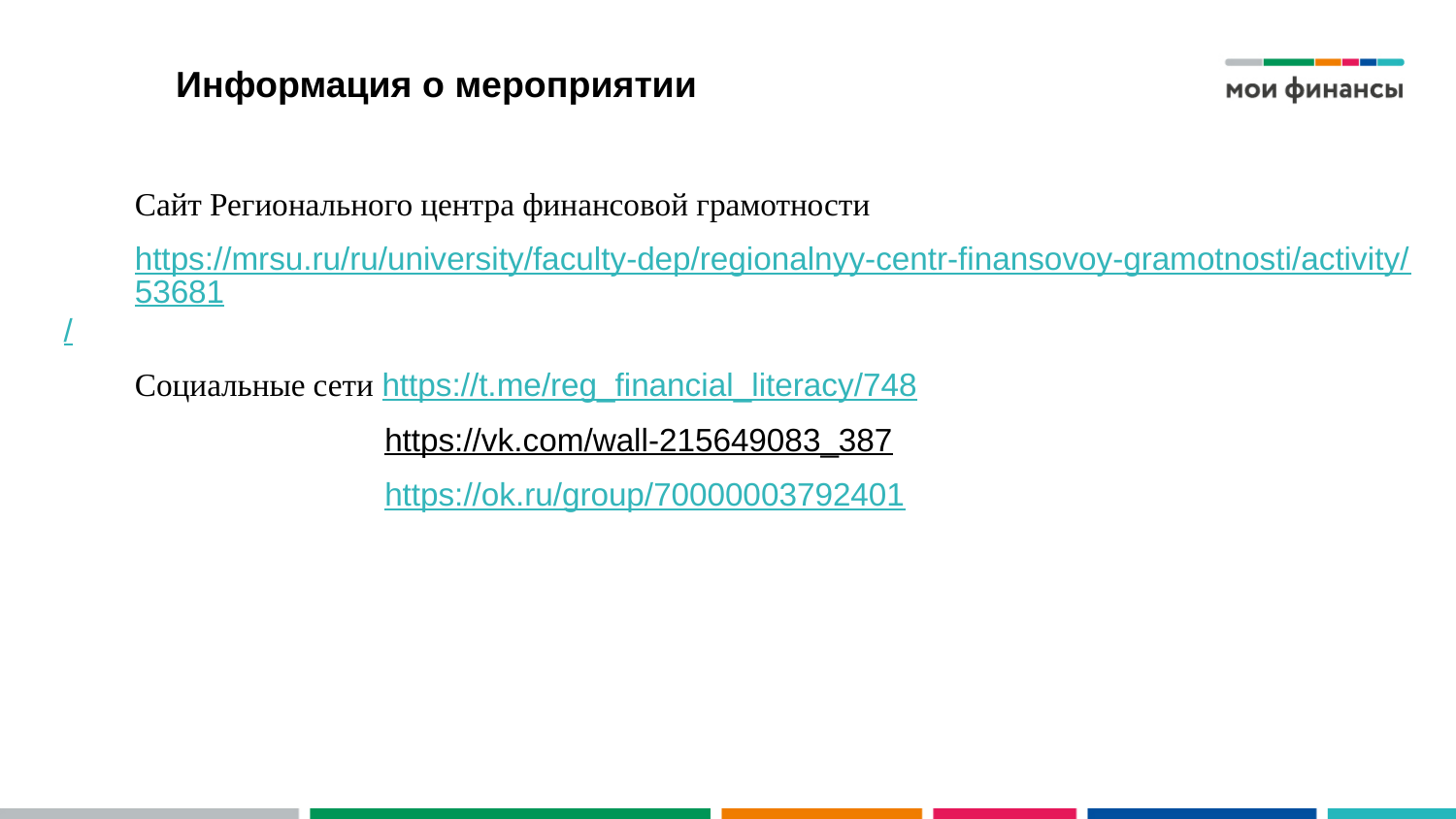

# Информация о мероприятии

Сайт Регионального центра финансовой грамотности
https://mrsu.ru/ru/university/faculty-dep/regionalnyy-centr-finansovoy-gramotnosti/activity/53681/
Социальные сети https://t.me/reg_financial_literacy/748
https://vk.com/wall-215649083_387
https://ok.ru/group/70000003792401